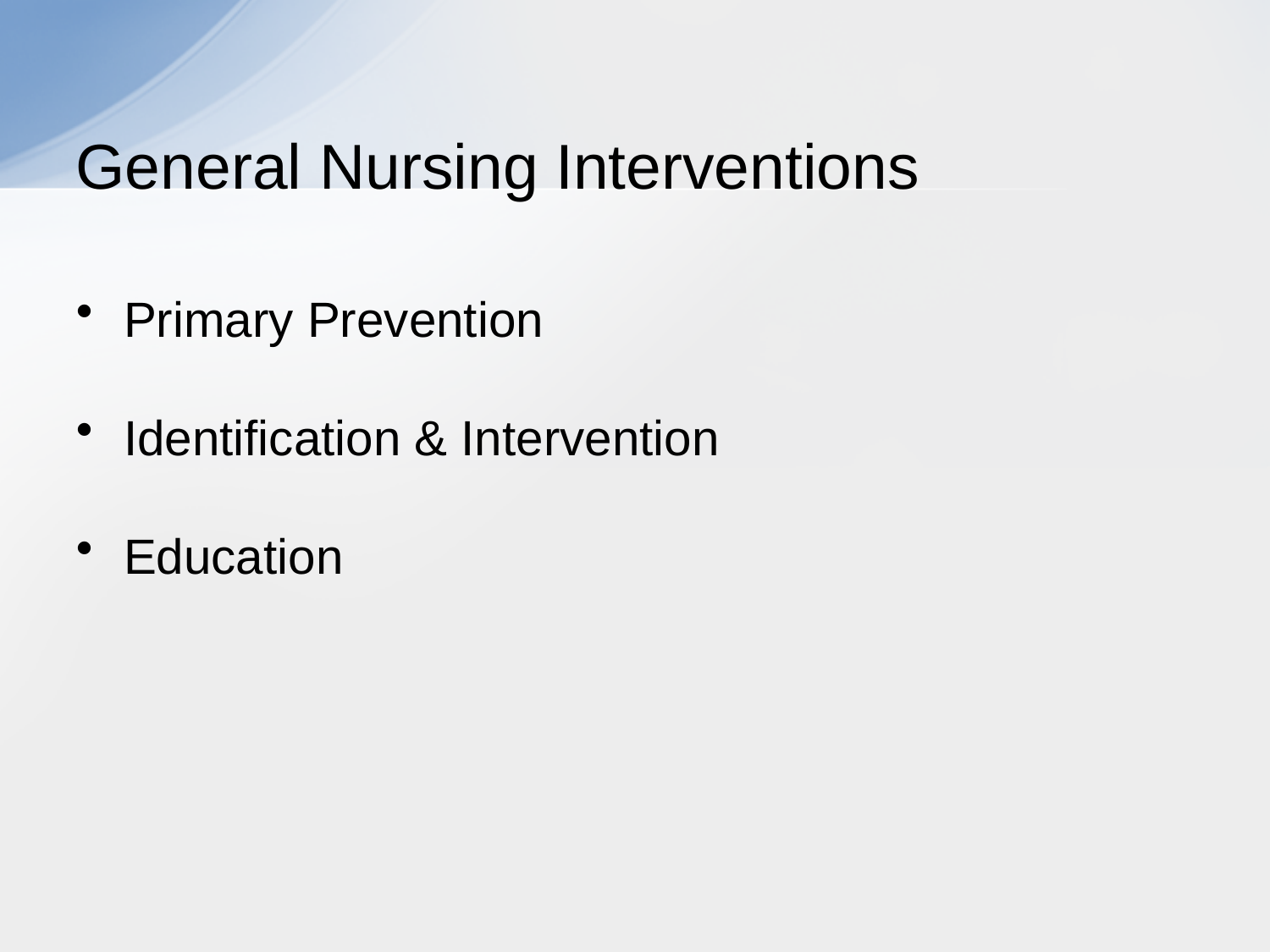

# General Nursing Interventions

Primary Prevention

Identification & Intervention

Education